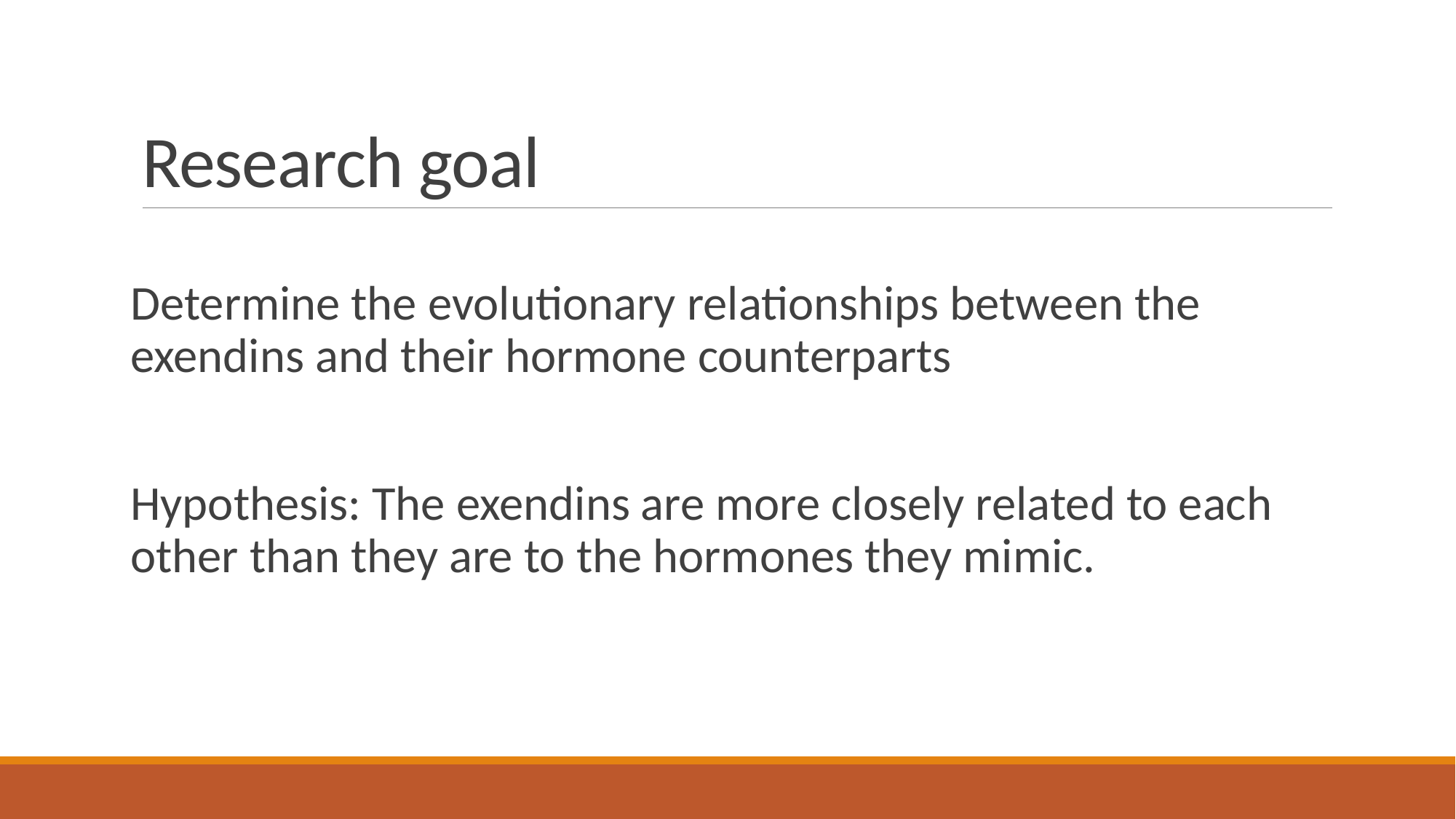

# Research goal
Determine the evolutionary relationships between the exendins and their hormone counterparts

Hypothesis: The exendins are more closely related to each other than they are to the hormones they mimic.